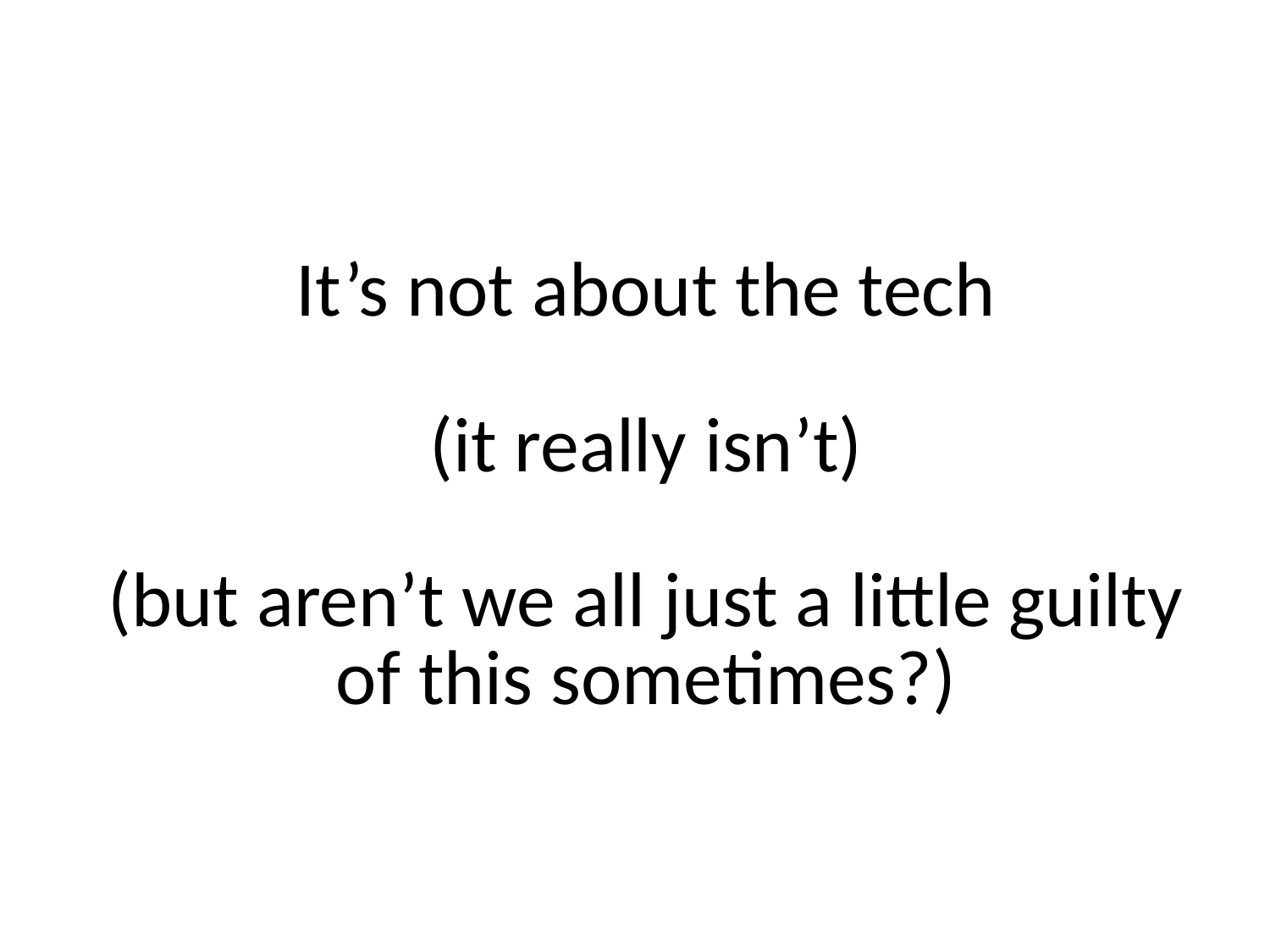

# It’s not about the tech (it really isn’t) (but aren’t we all just a little guilty of this sometimes?)